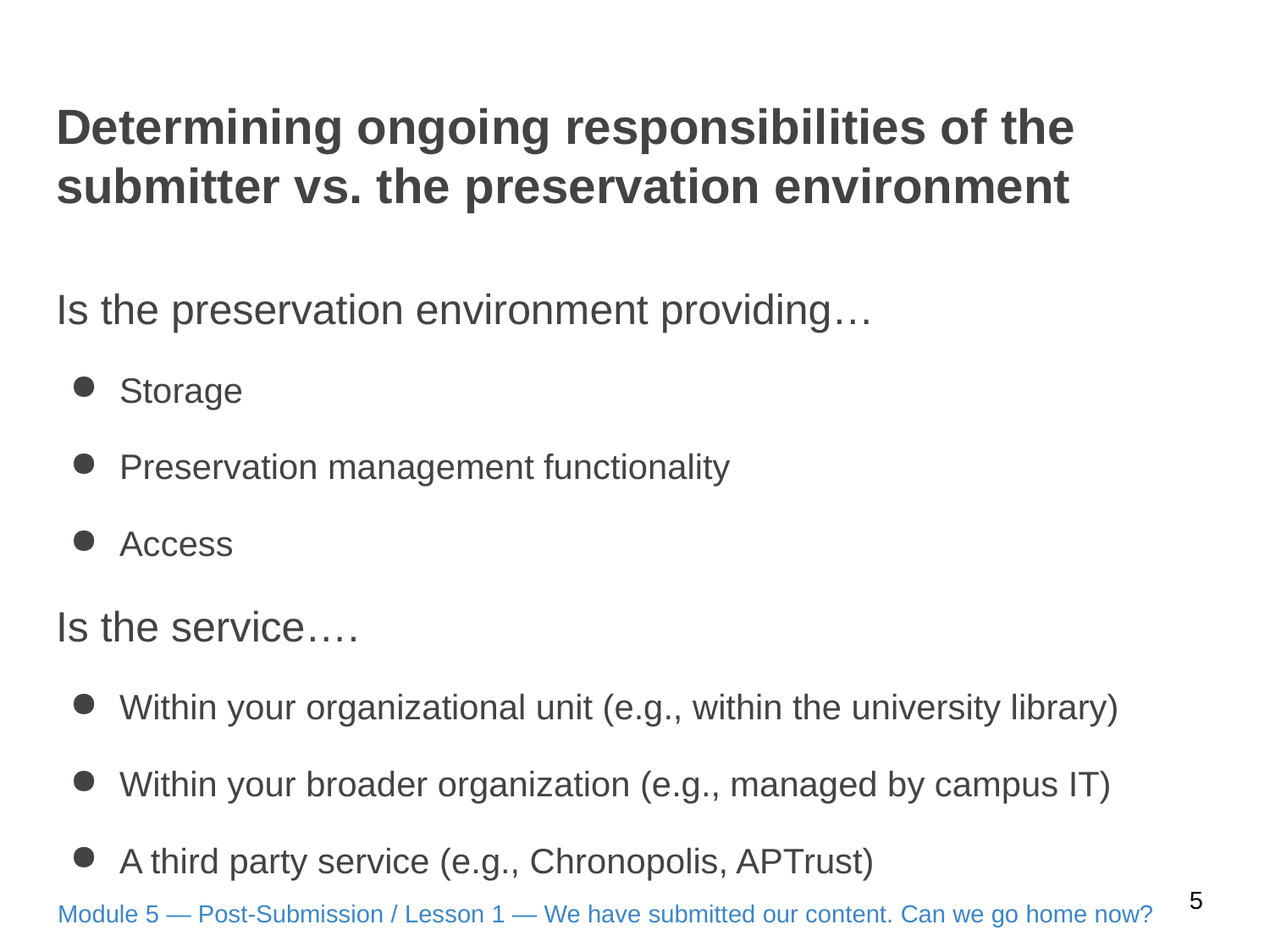

# Determining ongoing responsibilities of the submitter vs. the preservation environment
Is the preservation environment providing…
Storage
Preservation management functionality
Access
Is the service….
Within your organizational unit (e.g., within the university library)
Within your broader organization (e.g., managed by campus IT)
A third party service (e.g., Chronopolis, APTrust)

5
Module 5 — Post-Submission / Lesson 1 — We have submitted our content. Can we go home now?